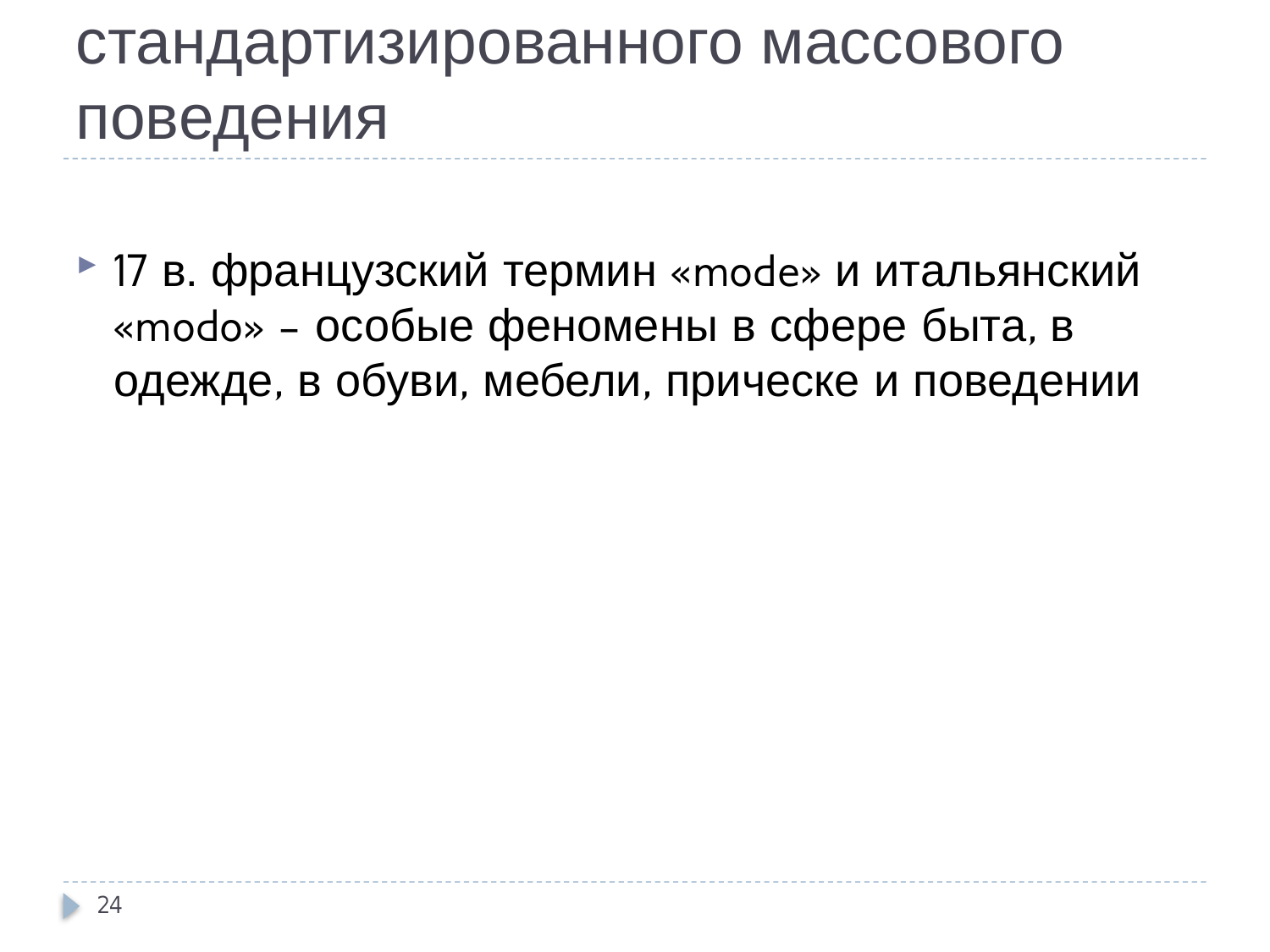

# Мода – форма стандартизированного массового поведения

17 в. французский термин «mode» и итальянский «modo» – особые феномены в сфере быта, в одежде, в обуви, мебели, прическе и поведении

24